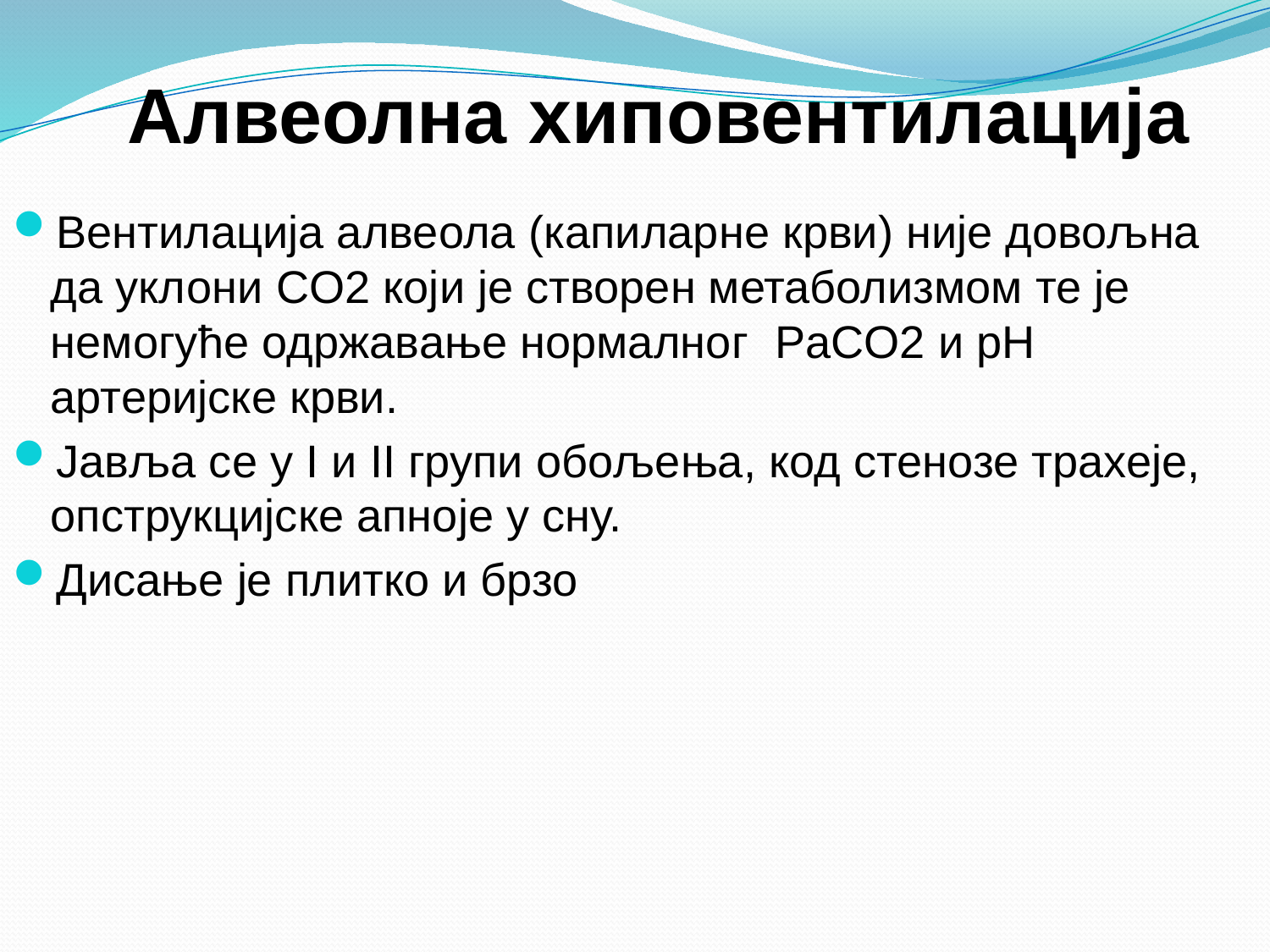

# Алвеолна хиповентилација
Вентилација алвеола (капиларне крви) није довољна да уклони CO2 који је створен метаболизмом те је немогуће одржавање нормалног  PaCO2 и pH артеријске крви.
Јавља се у I и II групи обољења, код стенозе трахеје, опструкцијске апноје у сну.
Дисање је плитко и брзо